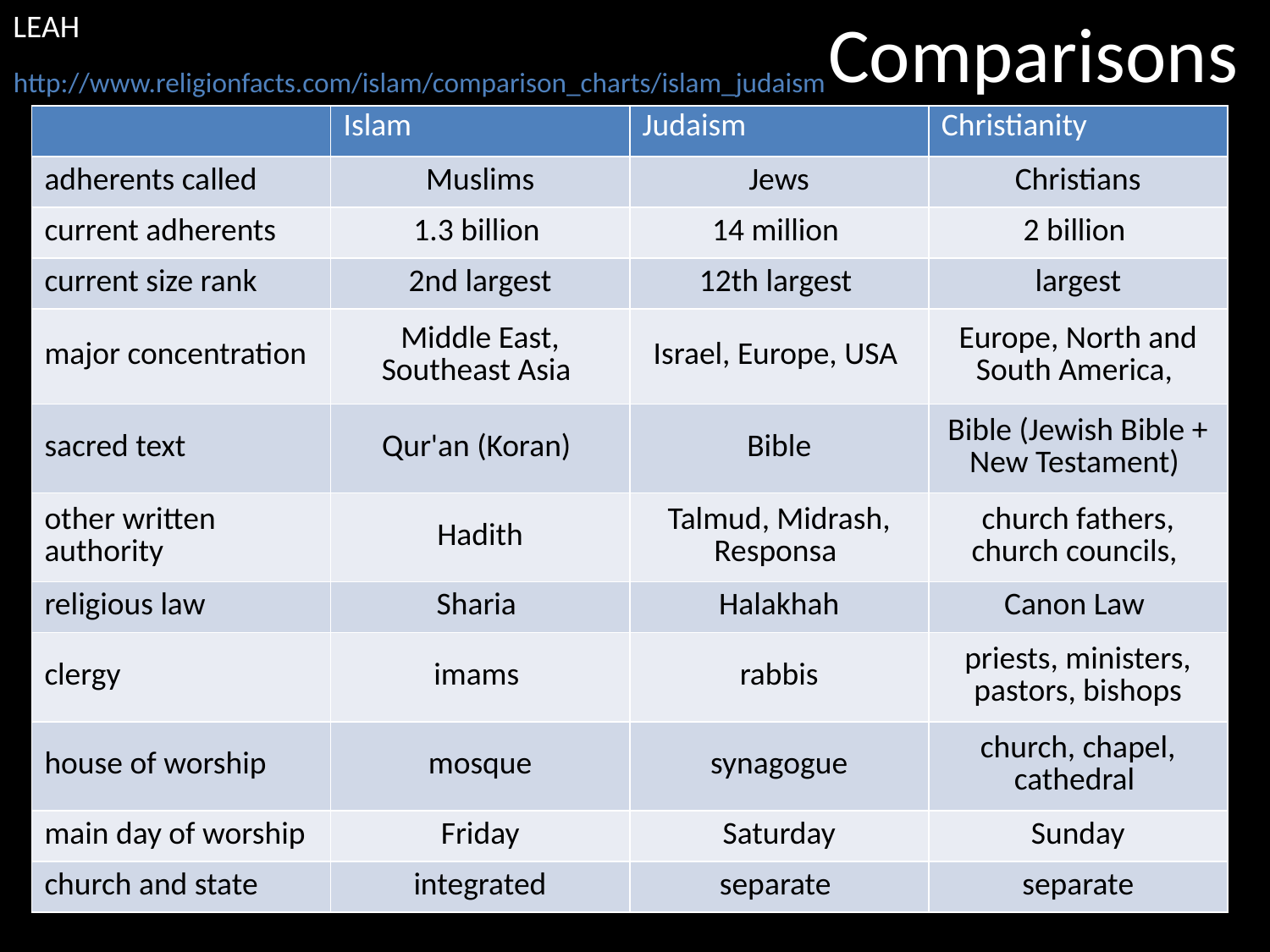

LEAH
# Comparisons
http://www.religionfacts.com/islam/comparison_charts/islam_judaism
|  | Islam | Judaism | Christianity |
| --- | --- | --- | --- |
| adherents called | Muslims | Jews | Christians |
| current adherents | 1.3 billion | 14 million | 2 billion |
| current size rank | 2nd largest | 12th largest | largest |
| major concentration | Middle East, Southeast Asia | Israel, Europe, USA | Europe, North and South America, |
| sacred text | Qur'an (Koran) | Bible | Bible (Jewish Bible + New Testament) |
| other written authority | Hadith | Talmud, Midrash, Responsa | church fathers, church councils, |
| religious law | Sharia | Halakhah | Canon Law |
| clergy | imams | rabbis | priests, ministers, pastors, bishops |
| house of worship | mosque | synagogue | church, chapel, cathedral |
| main day of worship | Friday | Saturday | Sunday |
| church and state | integrated | separate | separate |